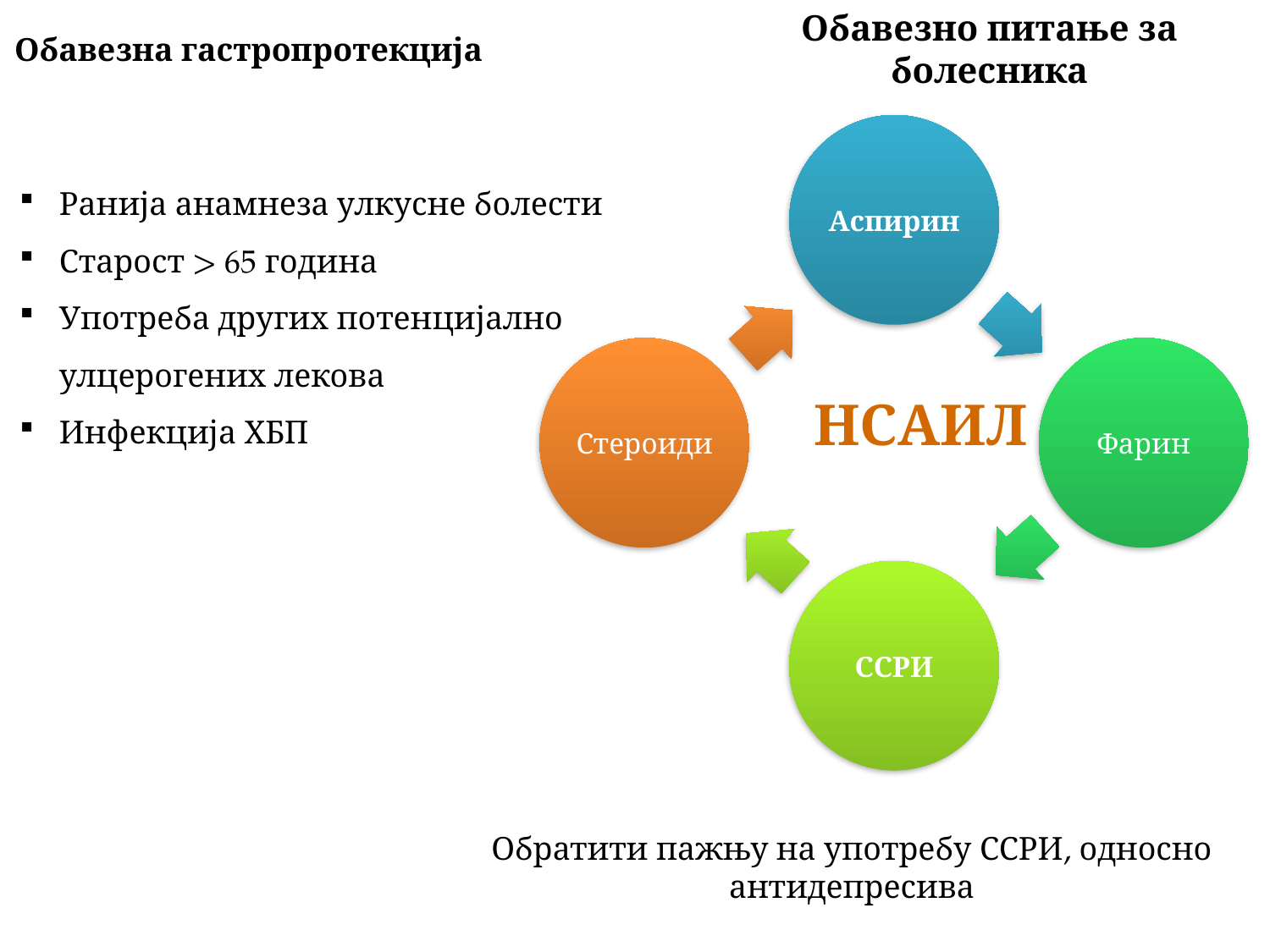

Обавезно питање за болесника
Обавезна гастропротекција
Аспирин

Фарин

ССРИ

Стероиди

Ранија анамнеза улкусне болести
Старост > 65 година
Употреба других потенцијално улцерогених лекова
Инфекција ХБП
НСАИЛ
Обратити пажњу на употребу ССРИ, односно антидепресива